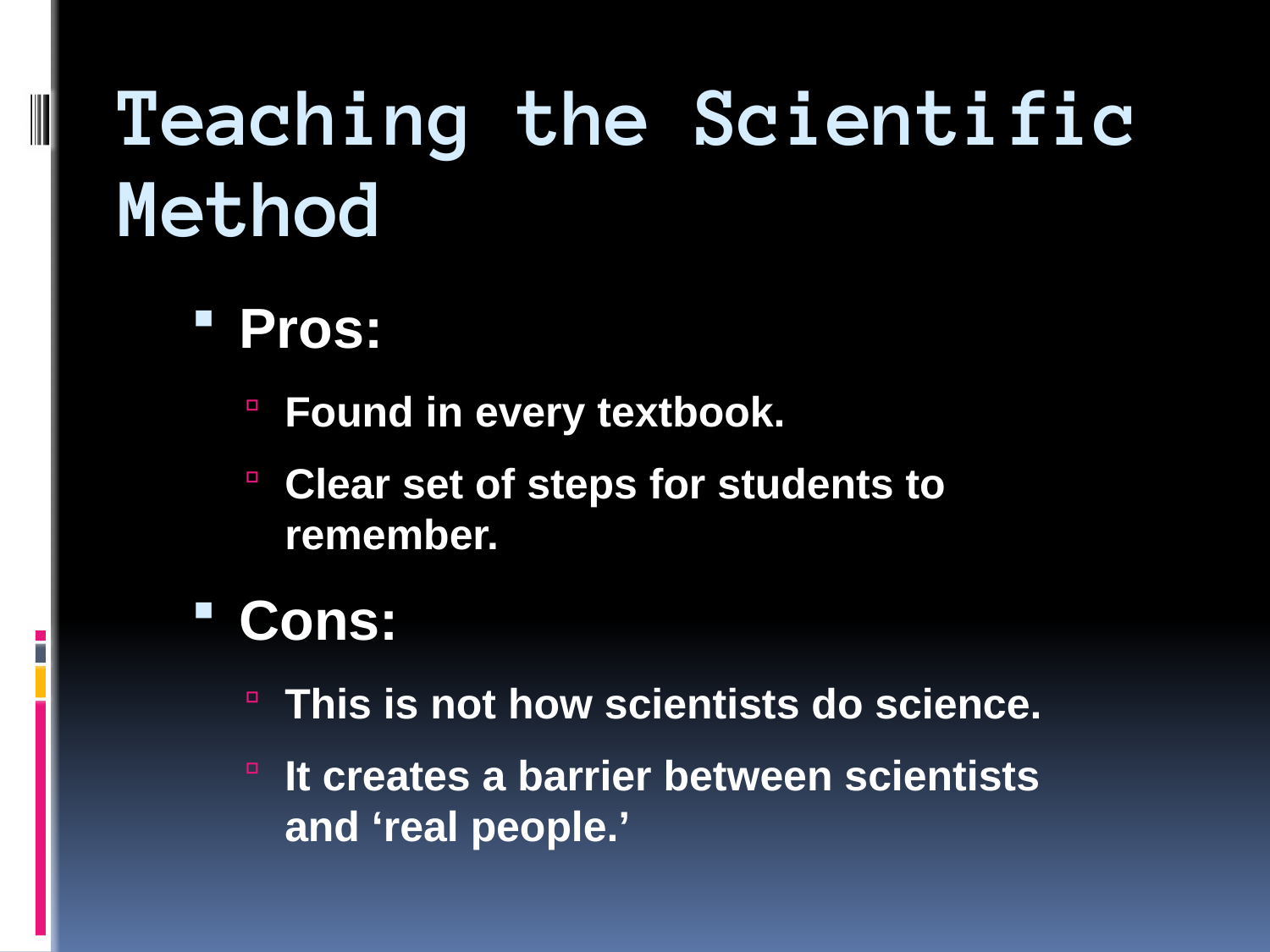

# Teaching the Scientific Method
Pros:
Found in every textbook.
Clear set of steps for students to remember.
Cons:
This is not how scientists do science.
It creates a barrier between scientists and ‘real people.’